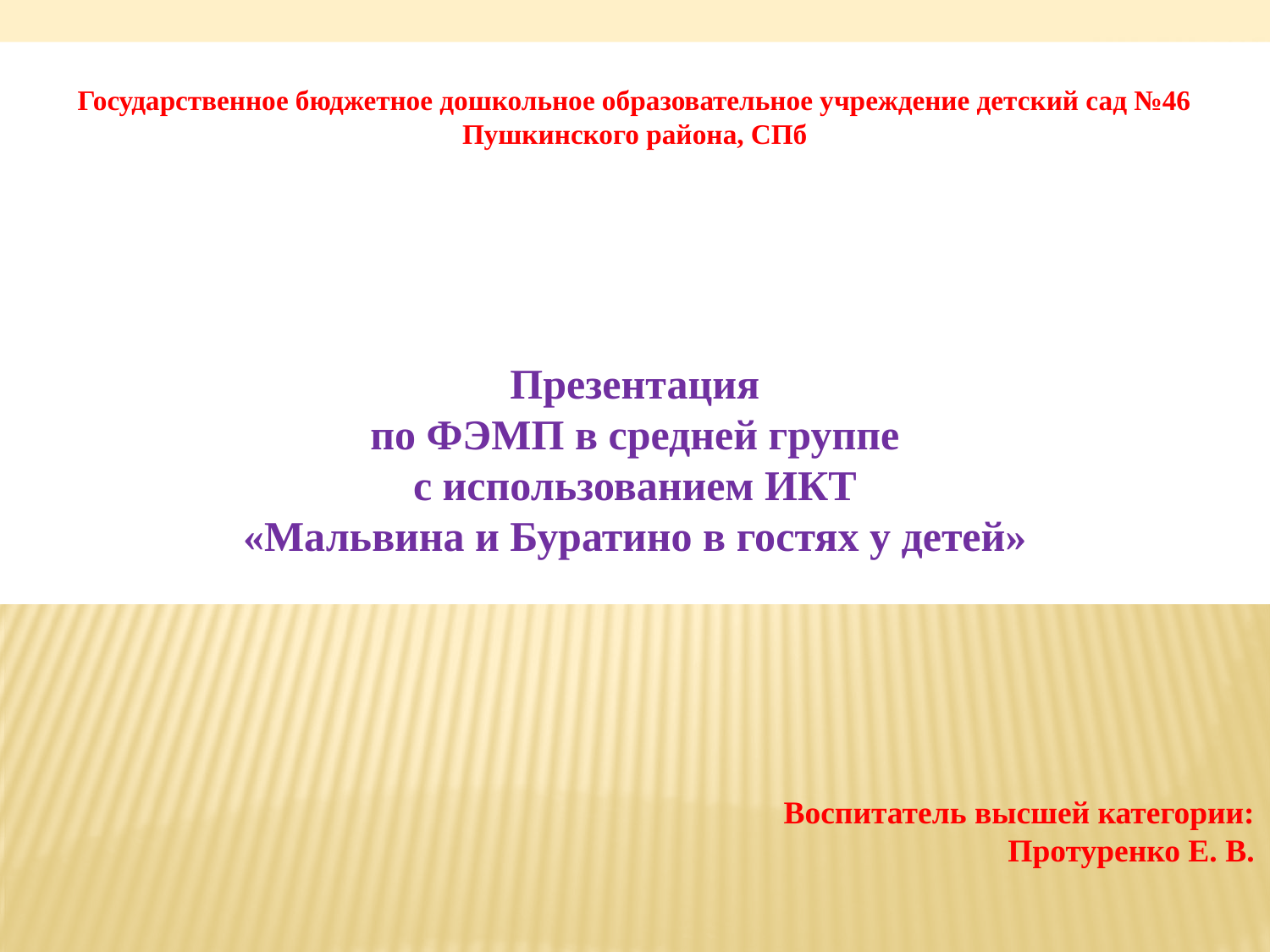

Государственное бюджетное дошкольное образовательное учреждение детский сад №46
Пушкинского района, СПб

Презентация
по ФЭМП в средней группе
с использованием ИКТ
«Мальвина и Буратино в гостях у детей»

Воспитатель высшей категории:
Протуренко Е. В.